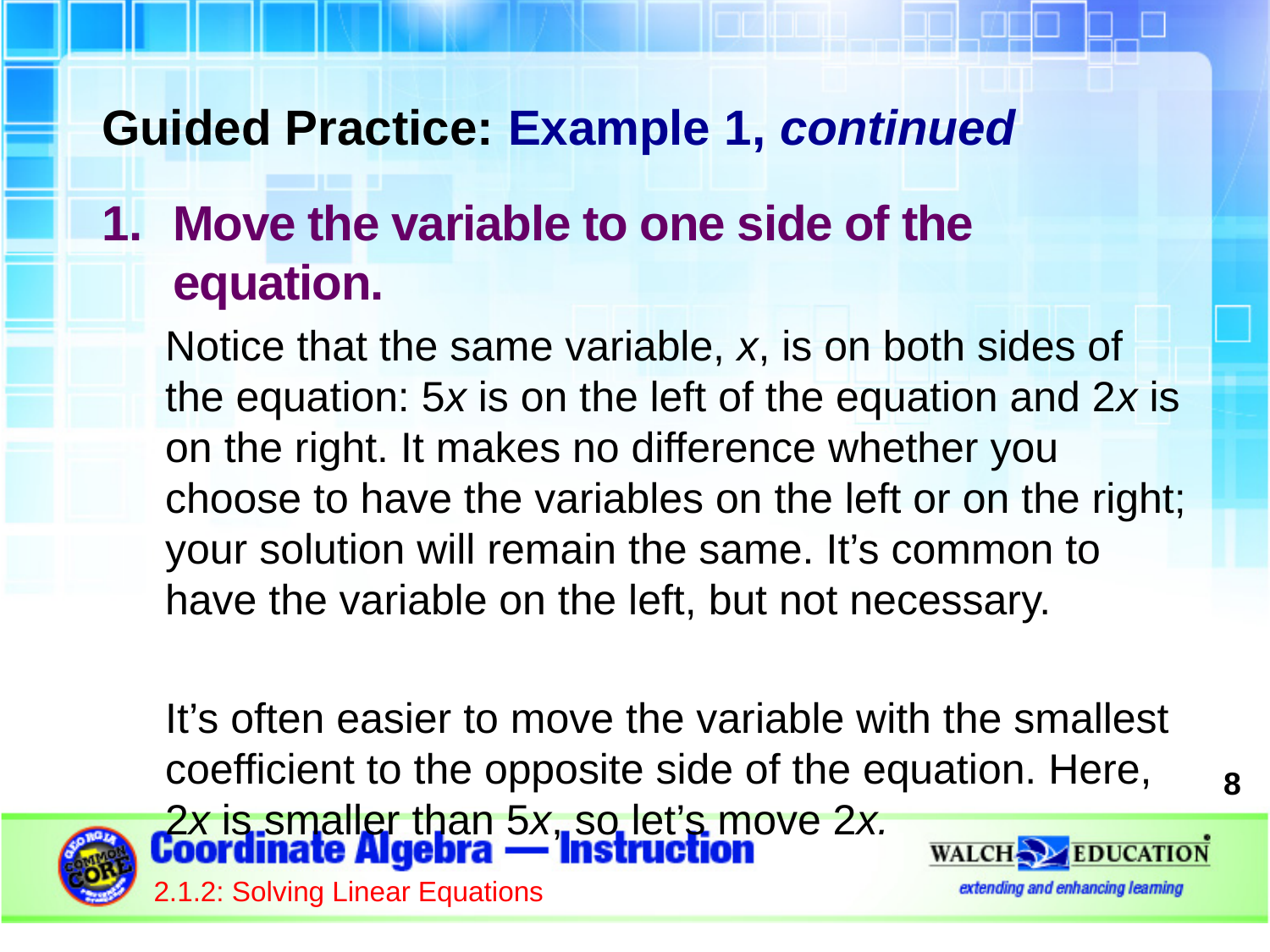

Guided Practice: Example 1, continued

Move the variable to one side of the equation.
Notice that the same variable, x, is on both sides of the equation: 5x is on the left of the equation and 2x is on the right. It makes no difference whether you choose to have the variables on the left or on the right; your solution will remain the same. It’s common to have the variable on the left, but not necessary.

It’s often easier to move the variable with the smallest coefficient to the opposite side of the equation. Here, 2x is smaller than 5x, so let’s move 2x.
8
2.1.2: Solving Linear Equations